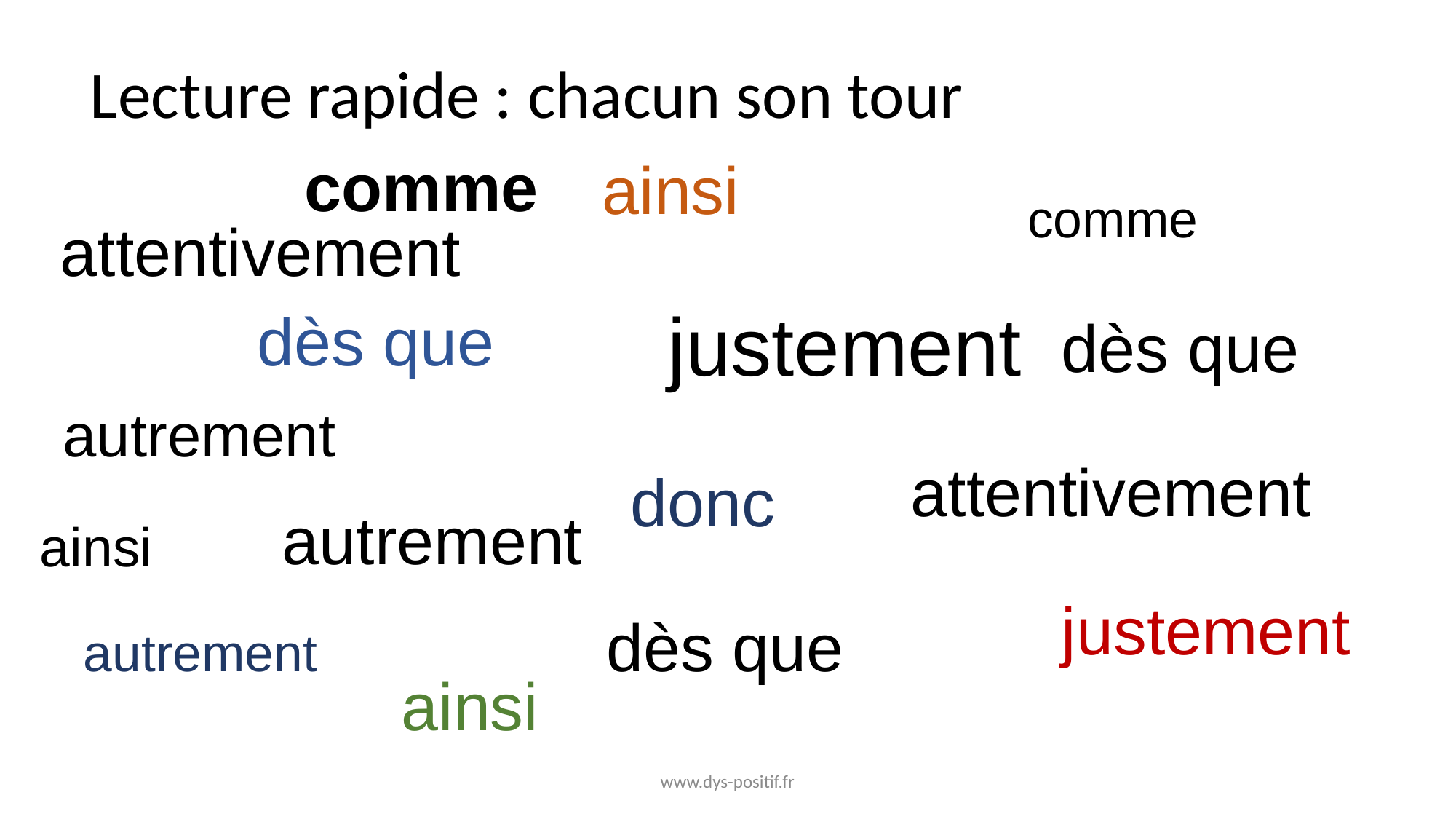

# Lecture rapide : chacun son tour
comme
ainsi
comme
attentivement
justement
dès que
dès que
autrement
attentivement
donc
autrement
ainsi
justement
dès que
autrement
ainsi
www.dys-positif.fr